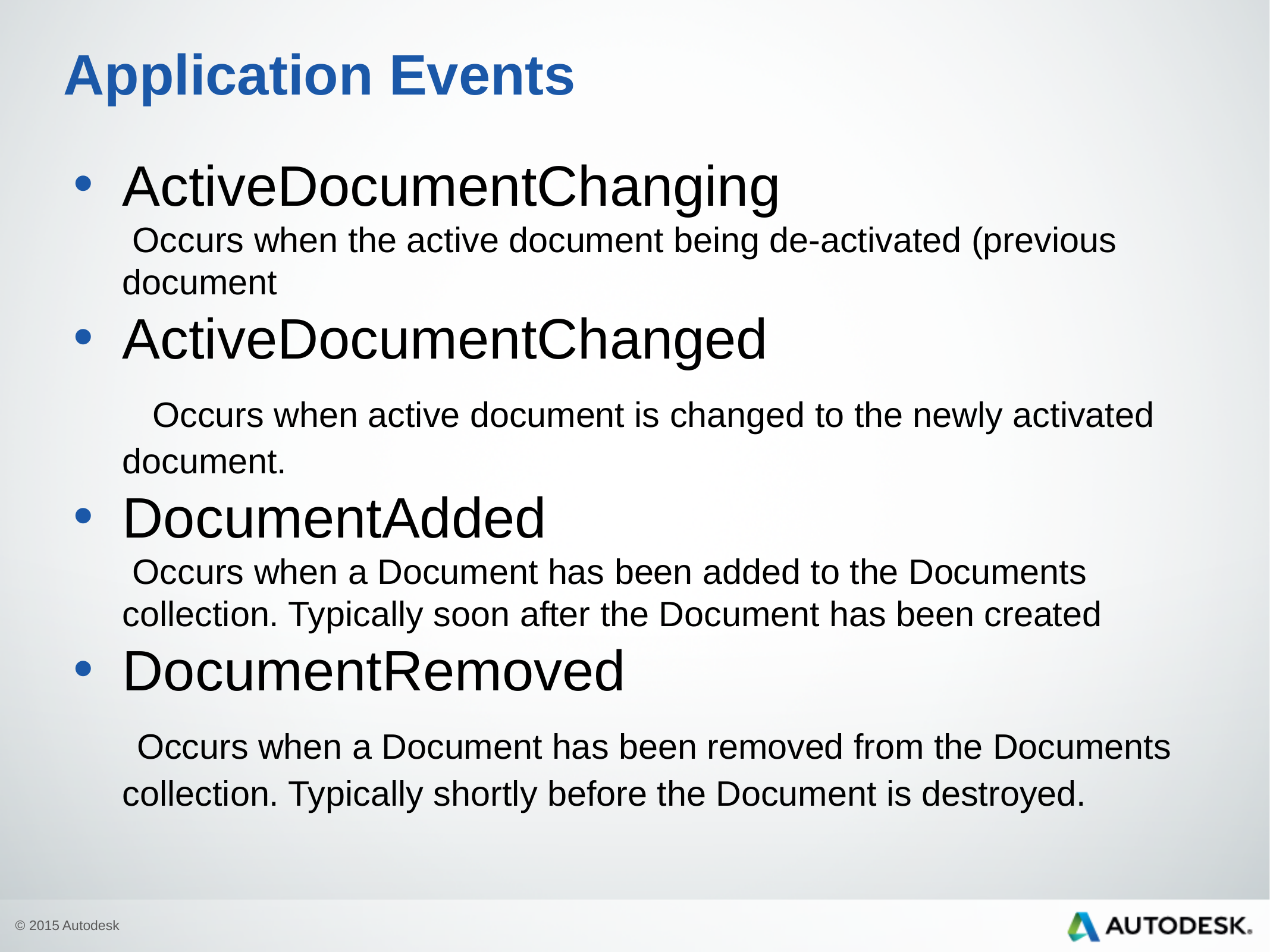

# Application Events
ActiveDocumentChanging
      Occurs when the active document being de-activated (previous document
ActiveDocumentChanged
     Occurs when active document is changed to the newly activated document.
DocumentAdded
      Occurs when a Document has been added to the Documents collection. Typically soon after the Document has been created
DocumentRemoved
    Occurs when a Document has been removed from the Documents collection. Typically shortly before the Document is destroyed.